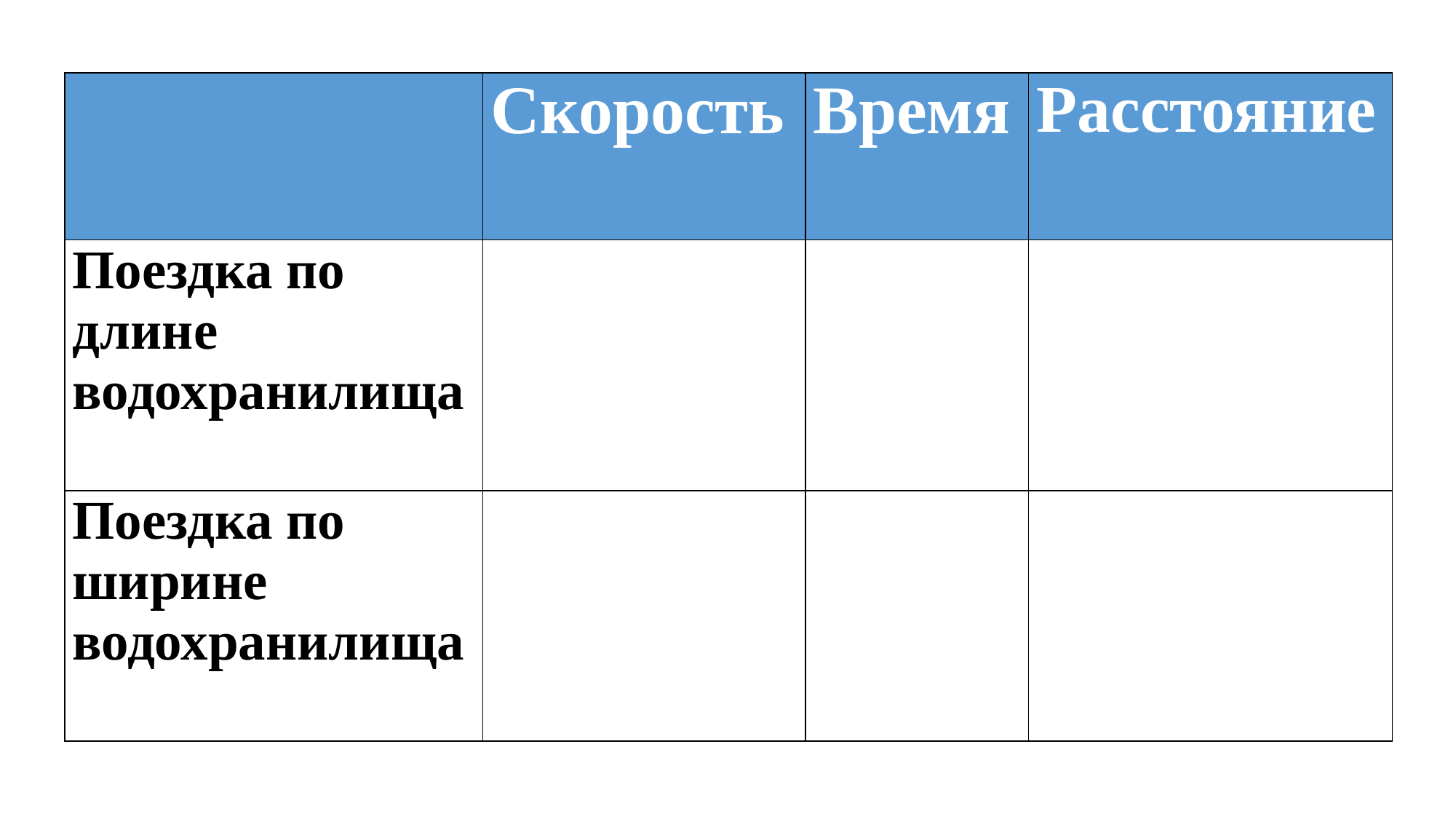

|  | Скорость | Время | Расстояние |
| --- | --- | --- | --- |
| Поездка по длине водохранилища |  |  |  |
| Поездка по ширине водохранилища |  |  |  |